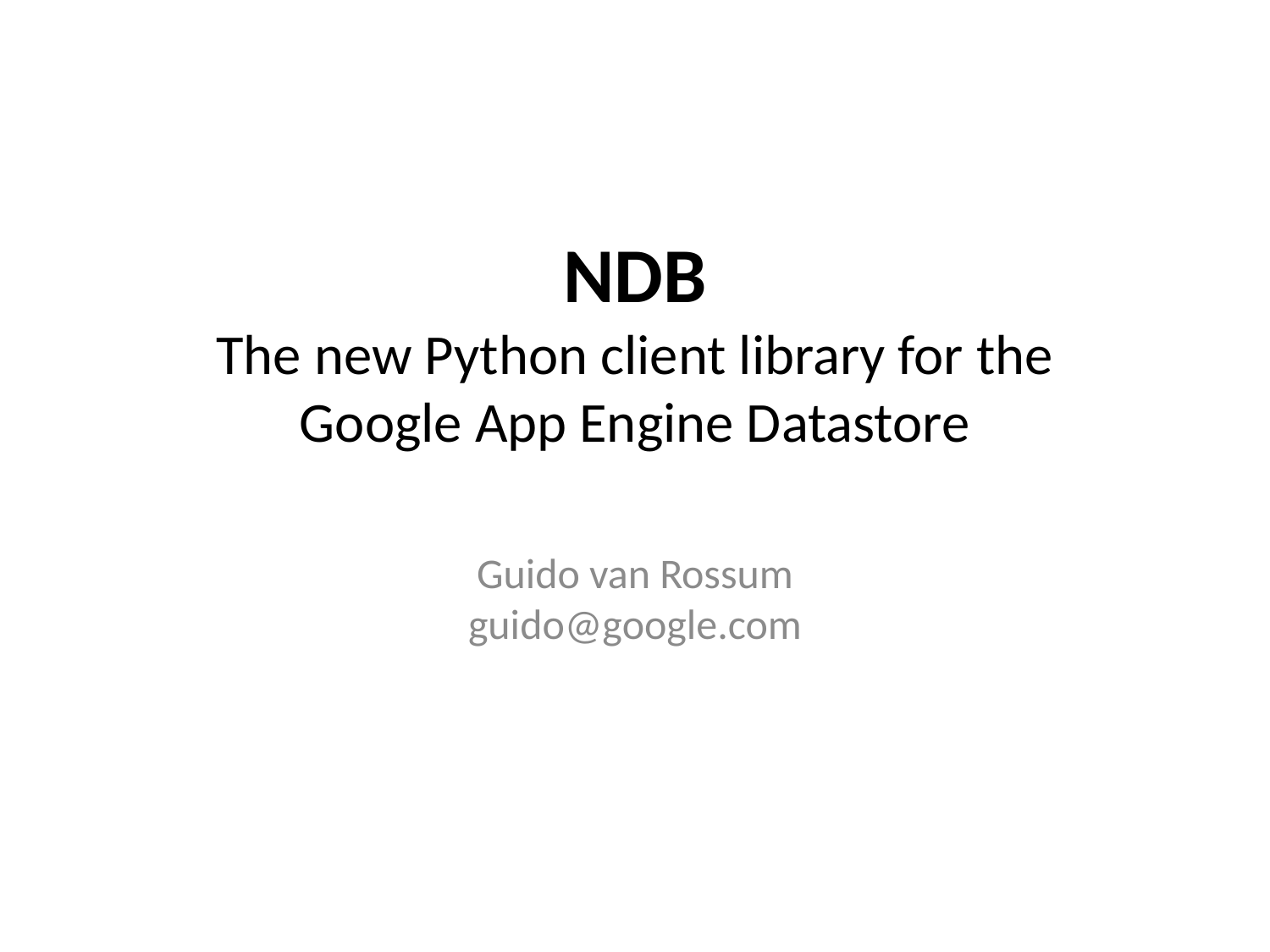

# NDB The new Python client library for the Google App Engine Datastore
Guido van Rossum
guido@google.com